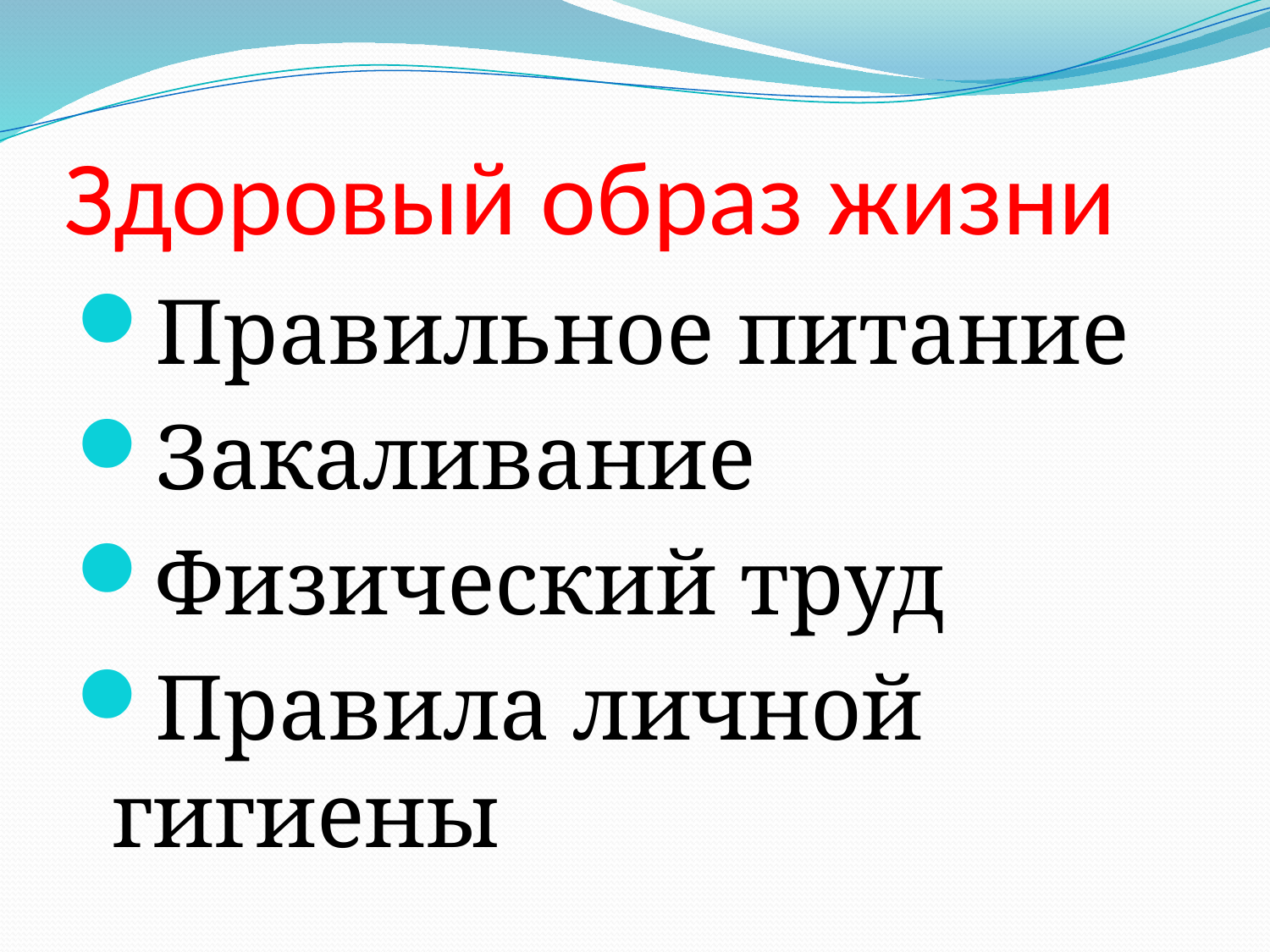

# Здоровый образ жизни
Правильное питание
Закаливание
Физический труд
Правила личной гигиены